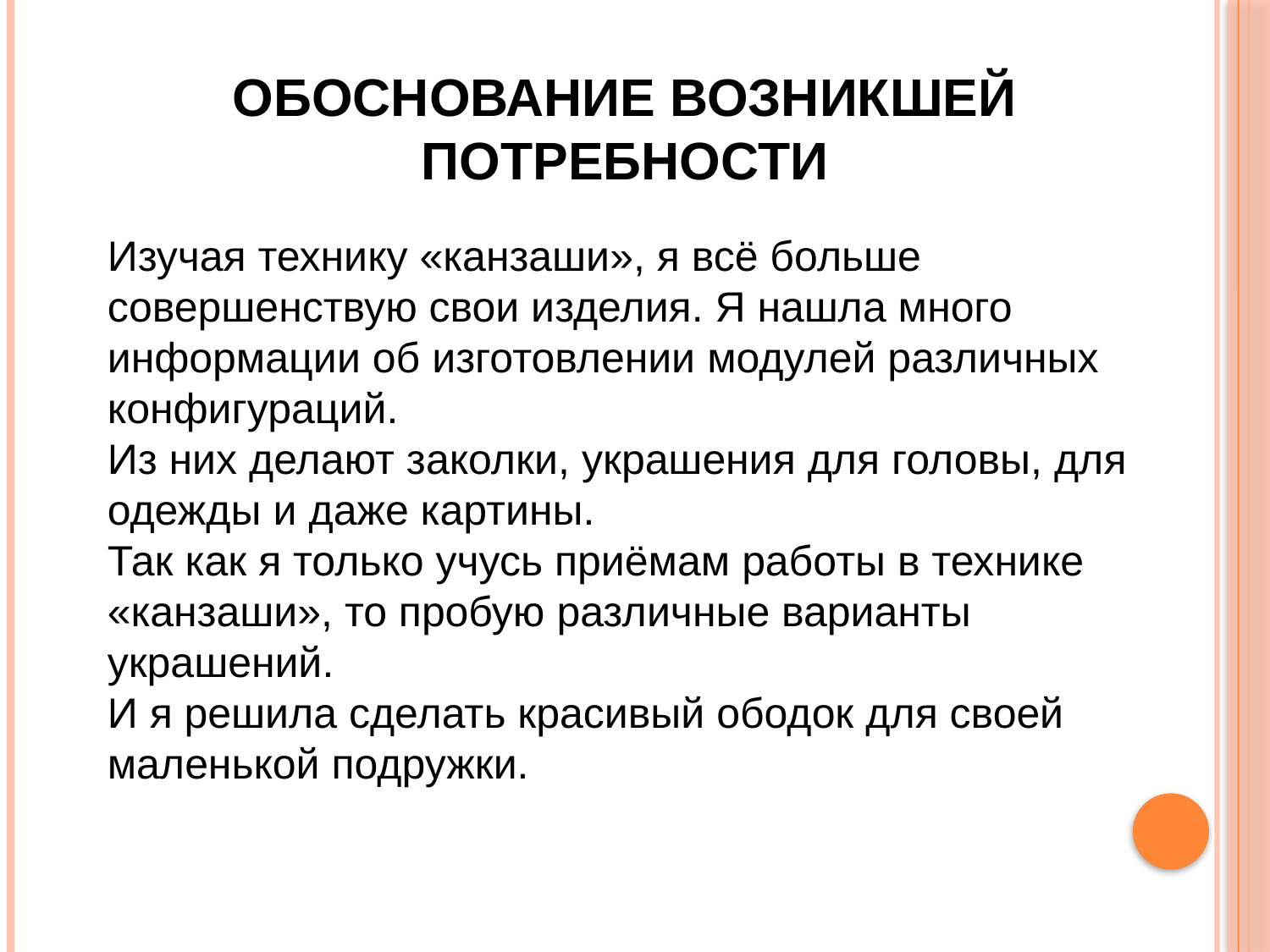

# ОБОСНОВАНИЕ ВОЗНИКШЕЙ ПОТРЕБНОСТИ
Изучая технику «канзаши», я всё больше совершенствую свои изделия. Я нашла много информации об изготовлении модулей различных конфигураций.
Из них делают заколки, украшения для головы, для одежды и даже картины.
Так как я только учусь приёмам работы в технике «канзаши», то пробую различные варианты украшений.
И я решила сделать красивый ободок для своей маленькой подружки.